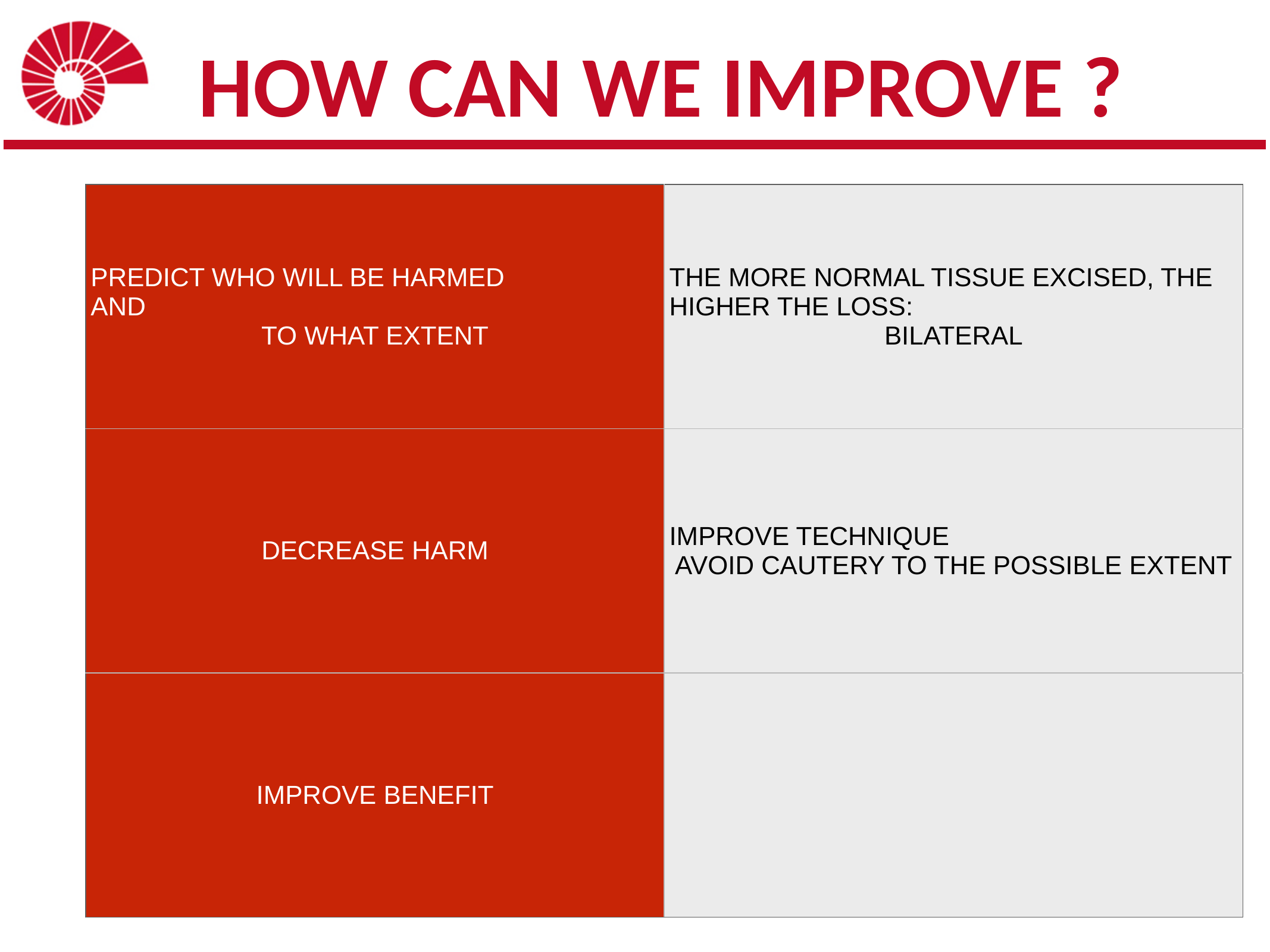

# HOW CAN WE IMPROVE ?
| PREDICT WHO WILL BE HARMED AND TO WHAT EXTENT | THE MORE NORMAL TISSUE EXCISED, THE HIGHER THE LOSS: BILATERAL |
| --- | --- |
| DECREASE HARM | IMPROVE TECHNIQUE AVOID CAUTERY TO THE POSSIBLE EXTENT |
| IMPROVE BENEFIT |  |